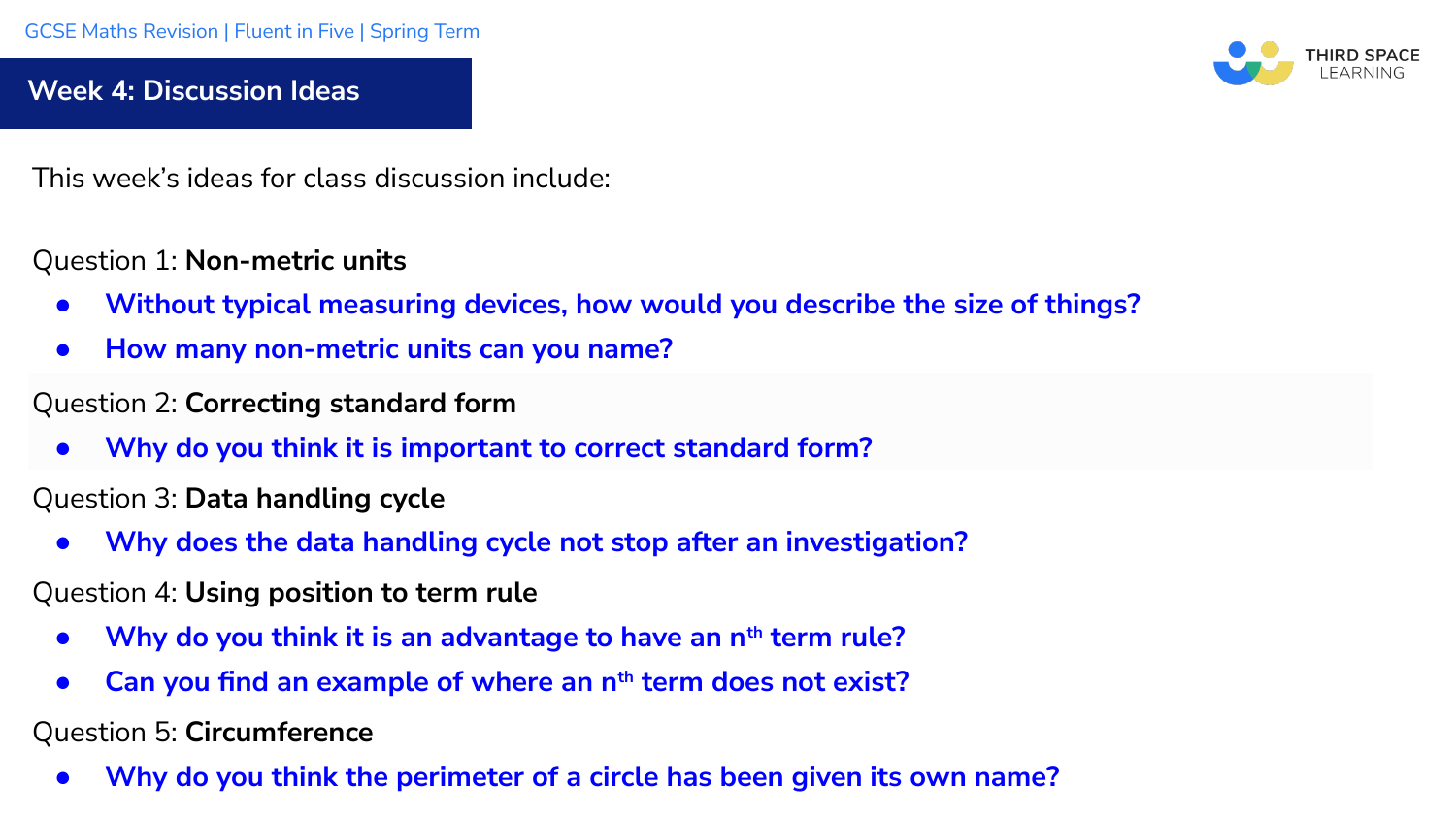

Week 4: Discussion Ideas
| This week’s ideas for class discussion include: |
| --- |
| Question 1: Non-metric units Without typical measuring devices, how would you describe the size of things? How many non-metric units can you name? |
| Question 2: Correcting standard form Why do you think it is important to correct standard form? |
| Question 3: Data handling cycle Why does the data handling cycle not stop after an investigation? |
| Question 4: Using position to term rule Why do you think it is an advantage to have an nth term rule? Can you find an example of where an nth term does not exist? |
| Question 5: Circumference Why do you think the perimeter of a circle has been given its own name? |